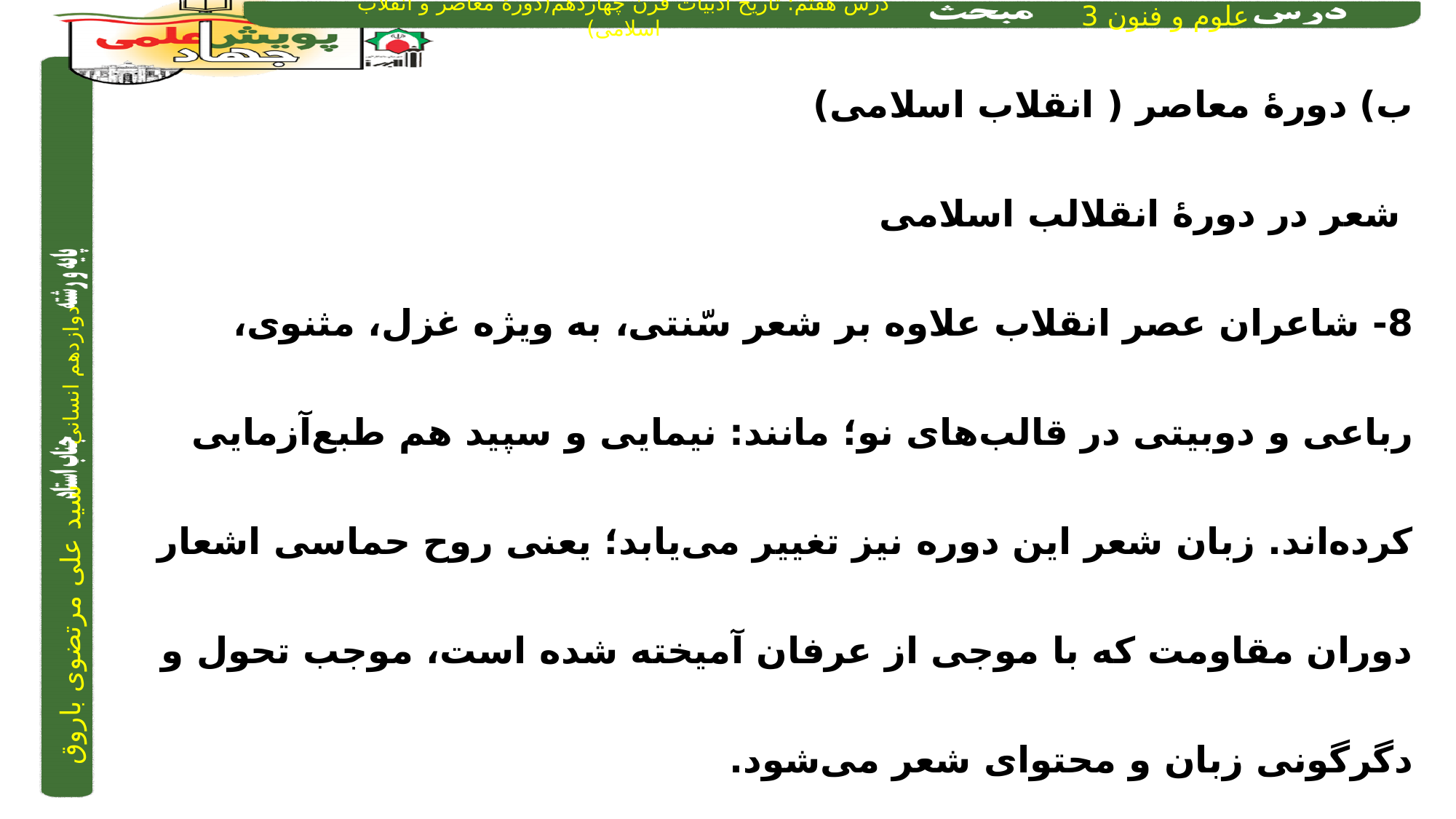

ب) دورۀ معاصر ( انقلاب اسلامی)
 شعر در دورۀ انقلالب اسلامی
8- شاعران عصر انقلاب علاوه بر شعر سّنتی، به ویژه غزل، مثنوی، رباعی و دوبیتی در قالب‌های نو؛ مانند: نیمایی و سپید هم طبع‌آزمایی کرده‌اند. زبان شعر این دوره نیز تغییر می‌یابد؛ یعنی روح حماسی اشعار دوران مقاومت که با موجی از عرفان آمیخته شده است، موجب تحول و دگرگونی زبان و محتوای شعر می‌شود.